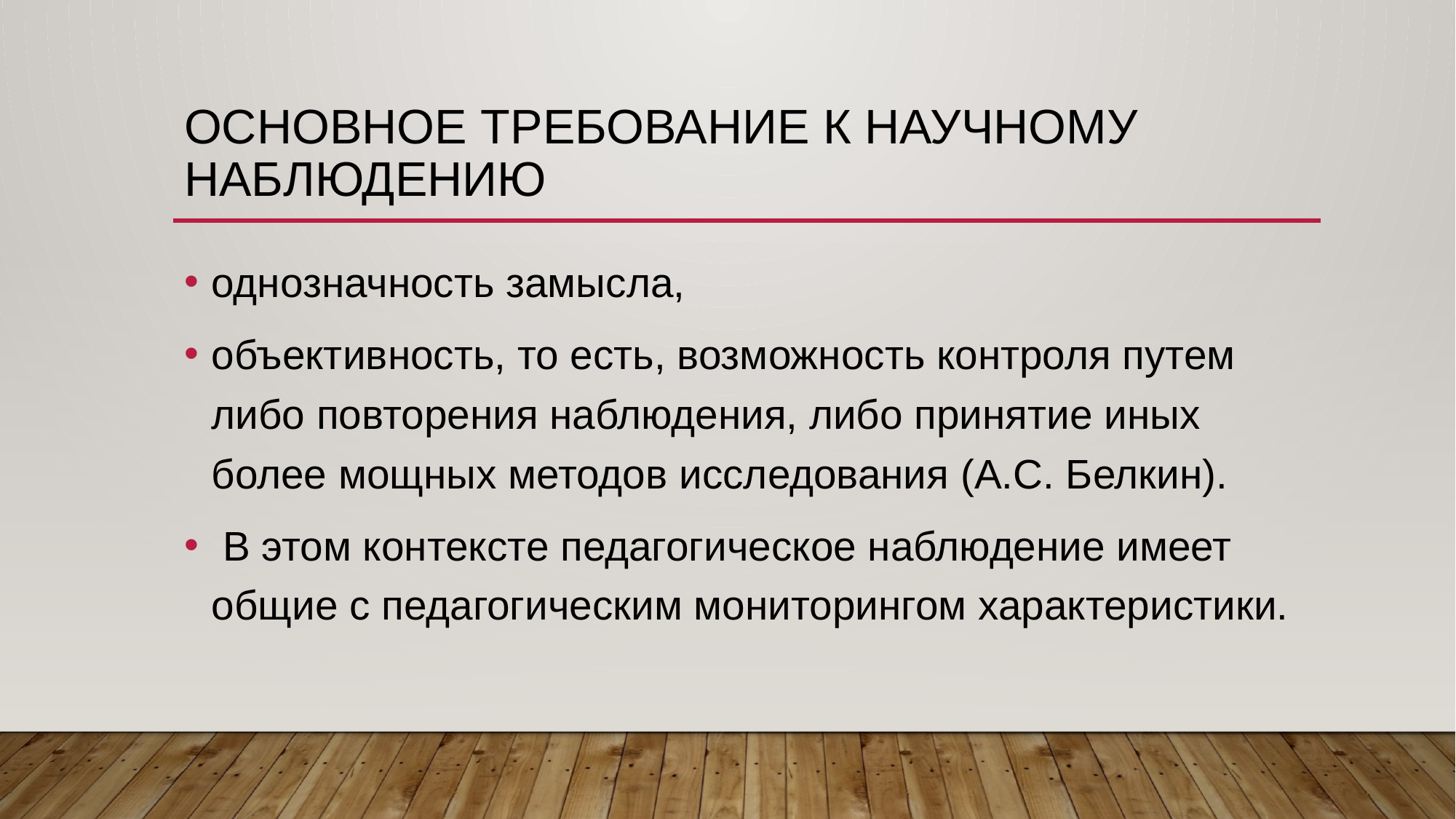

# Основное требование к научному наблюдению
однозначность замысла,
объективность, то есть, возможность контроля путем либо повторения наблюдения, либо принятие иных более мощных методов исследования (А.С. Белкин).
 В этом контексте педагогическое наблюдение имеет общие с педагогическим мониторингом характеристики.